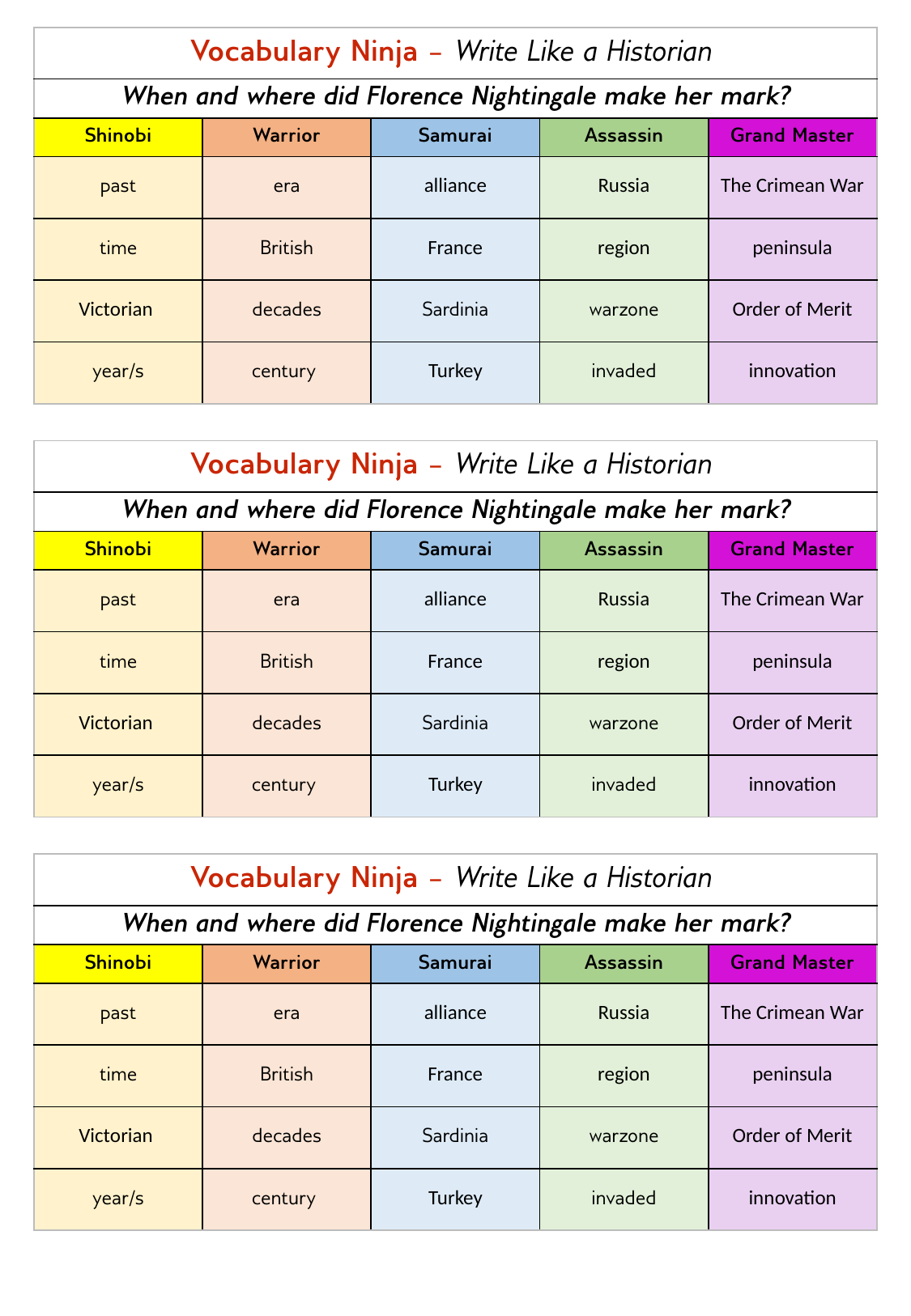

| Vocabulary Ninja – Write Like a Historian |  |  |  |  |
| --- | --- | --- | --- | --- |
| When and where did Florence Nightingale make her mark? |  |  |  |  |
| Shinobi | Warrior | Samurai | Assassin | Grand Master |
| past | era | alliance | Russia | The Crimean War |
| time | British | France | region | peninsula |
| Victorian | decades | Sardinia | warzone | Order of Merit |
| year/s | century | Turkey | invaded | innovation |
| Vocabulary Ninja – Write Like a Historian |  |  |  |  |
| --- | --- | --- | --- | --- |
| When and where did Florence Nightingale make her mark? |  |  |  |  |
| Shinobi | Warrior | Samurai | Assassin | Grand Master |
| past | era | alliance | Russia | The Crimean War |
| time | British | France | region | peninsula |
| Victorian | decades | Sardinia | warzone | Order of Merit |
| year/s | century | Turkey | invaded | innovation |
| Vocabulary Ninja – Write Like a Historian |  |  |  |  |
| --- | --- | --- | --- | --- |
| When and where did Florence Nightingale make her mark? |  |  |  |  |
| Shinobi | Warrior | Samurai | Assassin | Grand Master |
| past | era | alliance | Russia | The Crimean War |
| time | British | France | region | peninsula |
| Victorian | decades | Sardinia | warzone | Order of Merit |
| year/s | century | Turkey | invaded | innovation |